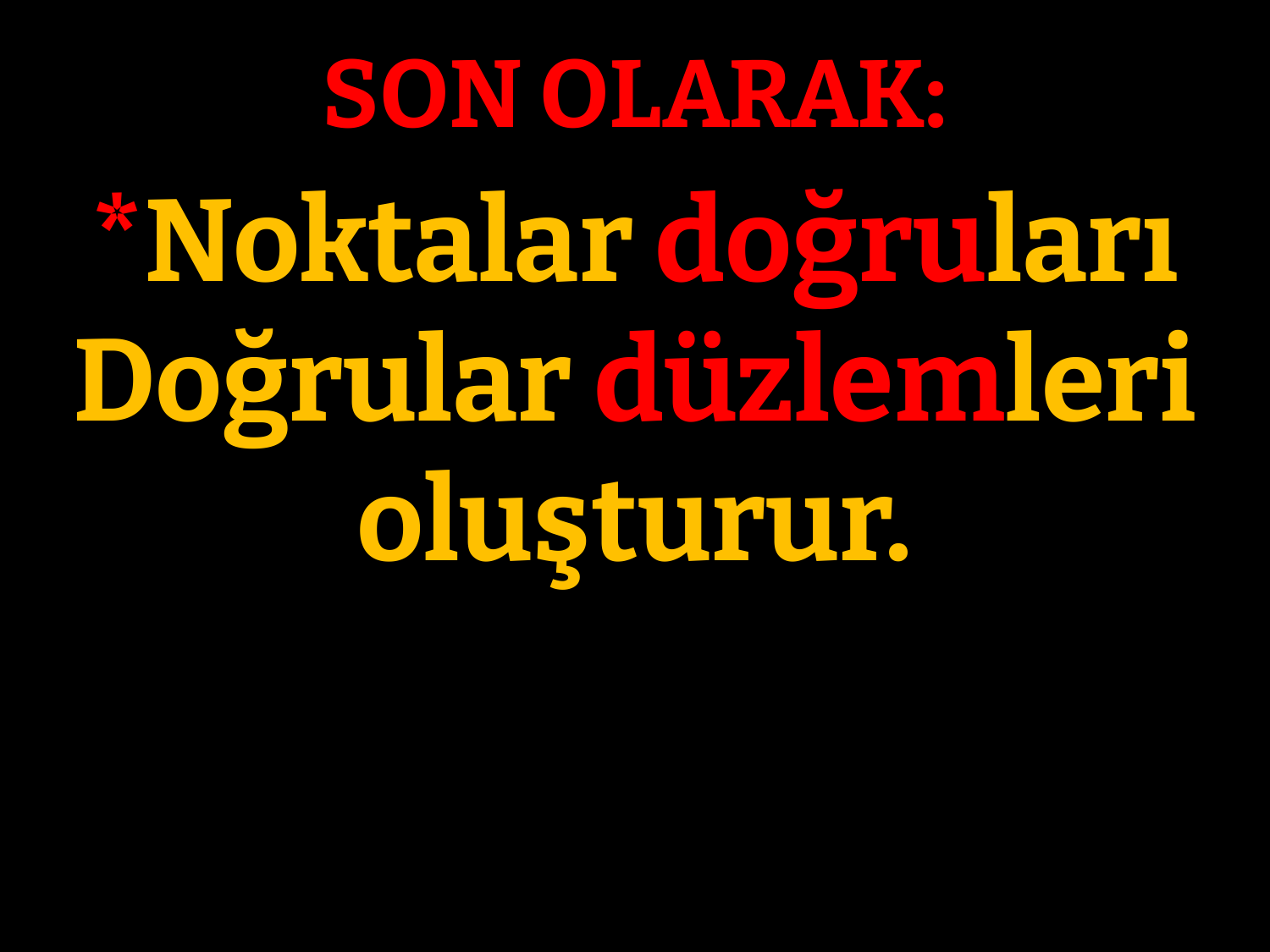

SON OLARAK:
*Noktalar doğruları
Doğrular düzlemleri oluşturur.

#